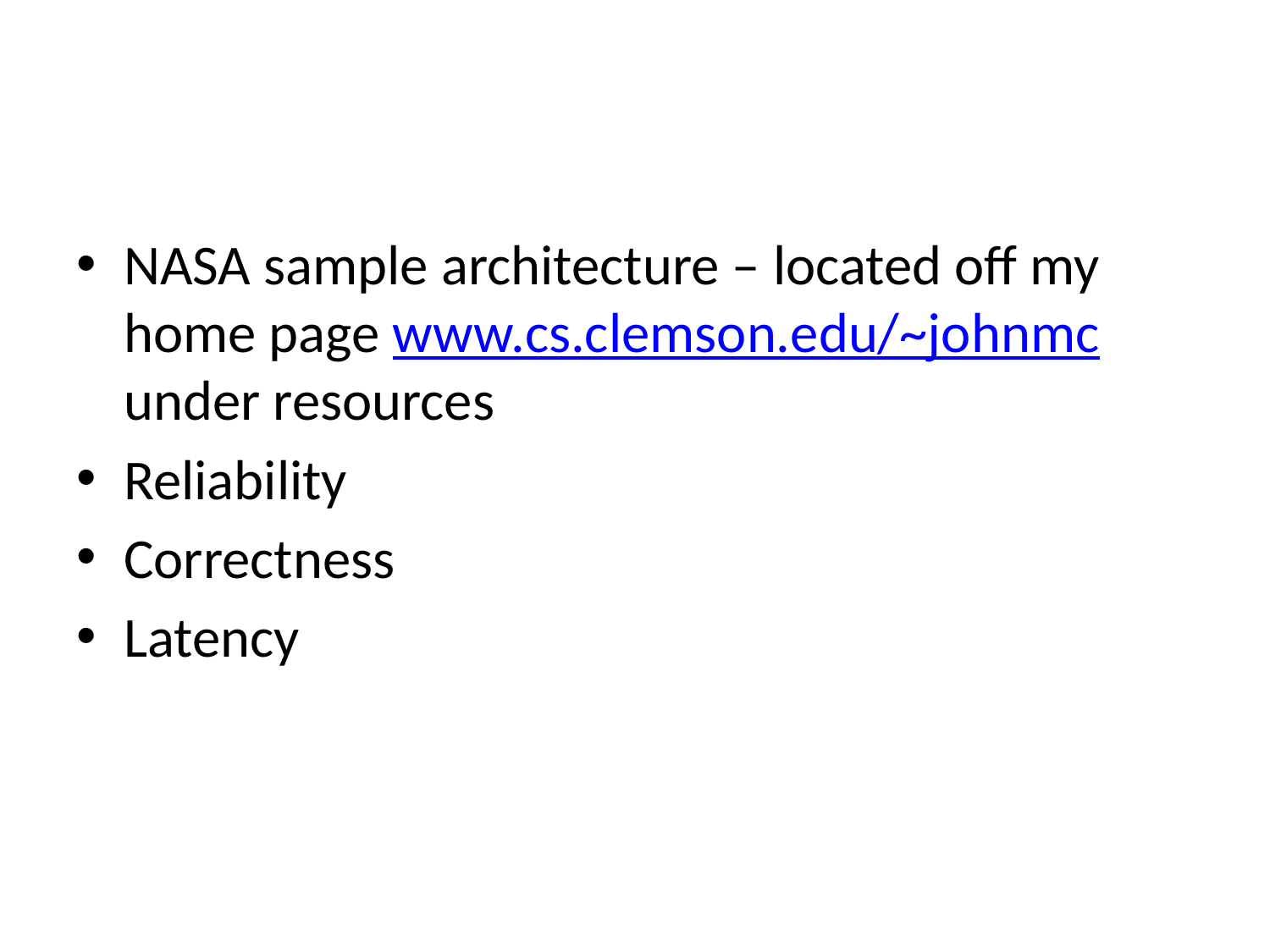

#
NASA sample architecture – located off my home page www.cs.clemson.edu/~johnmc under resources
Reliability
Correctness
Latency